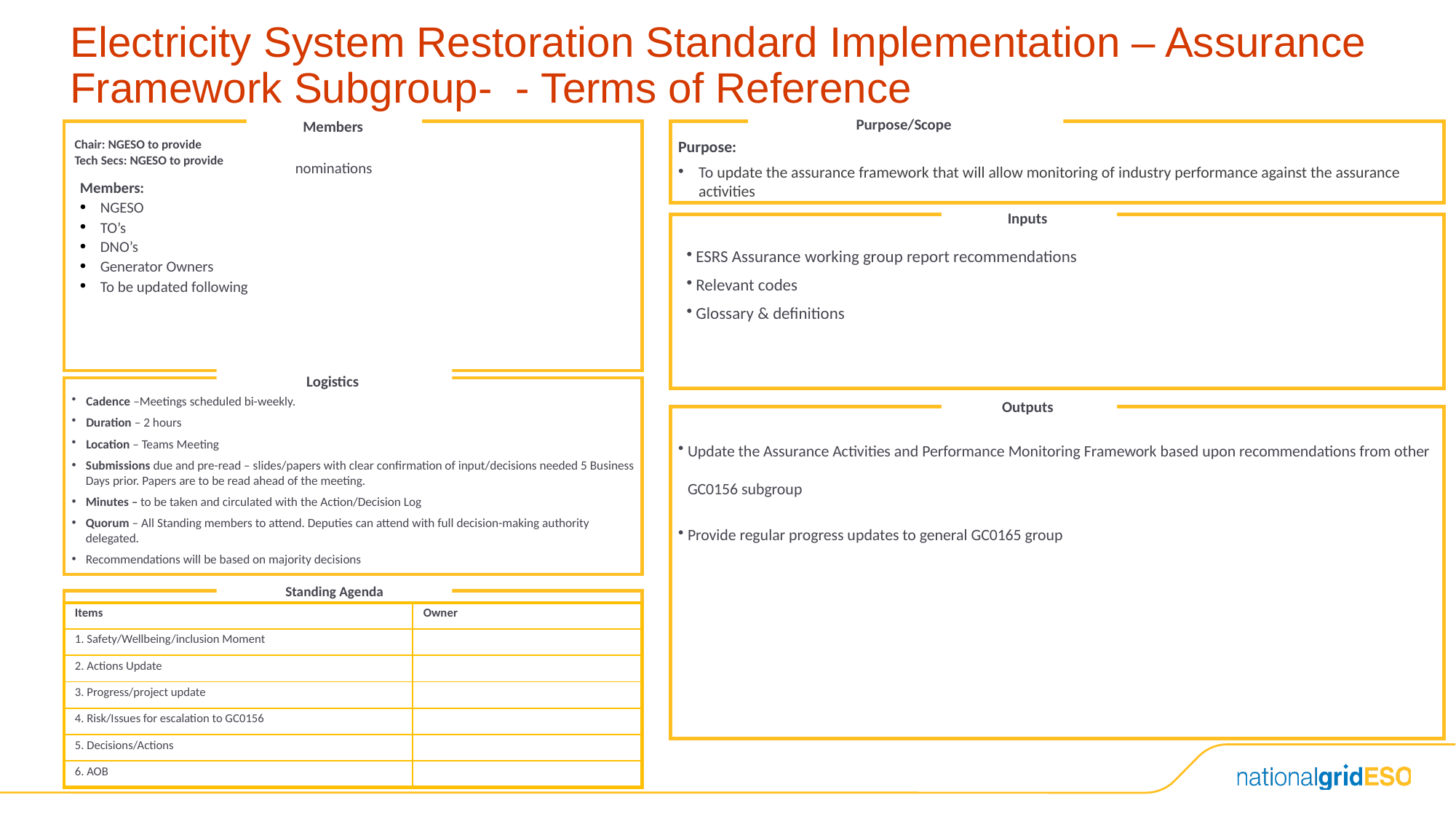

# Electricity System Restoration Standard Implementation – Assurance Framework Subgroup-  - Terms of Reference
Purpose/Scope
Purpose:
To update the assurance framework that will allow monitoring of industry performance against the assurance activities
Members
 Chair: NGESO to provide
 Tech Secs: NGESO to provide

Members:
NGESO
TO’s
DNO’s
Generator Owners
To be updated following nominations

Inputs

ESRS Assurance working group report recommendations
Relevant codes
Glossary & definitions
Logistics
Cadence –Meetings scheduled bi-weekly.
Duration – 2 hours
Location – Teams Meeting
Submissions due and pre-read – slides/papers with clear confirmation of input/decisions needed 5 Business Days prior. Papers are to be read ahead of the meeting.
Minutes – to be taken and circulated with the Action/Decision Log
Quorum – All Standing members to attend. Deputies can attend with full decision-making authority delegated.
Recommendations will be based on majority decisions

Outputs
Update the Assurance Activities and Performance Monitoring Framework based upon recommendations from other GC0156 subgroup
Provide regular progress updates to general GC0165 group

Standing Agenda

| Items | Owner |
| --- | --- |
| 1. Safety/Wellbeing/inclusion Moment |  |
| 2. Actions Update |  |
| 3. Progress/project update |  |
| 4. Risk/Issues for escalation to GC0156 |  |
| 5. Decisions/Actions |  |
| 6. AOB |  |